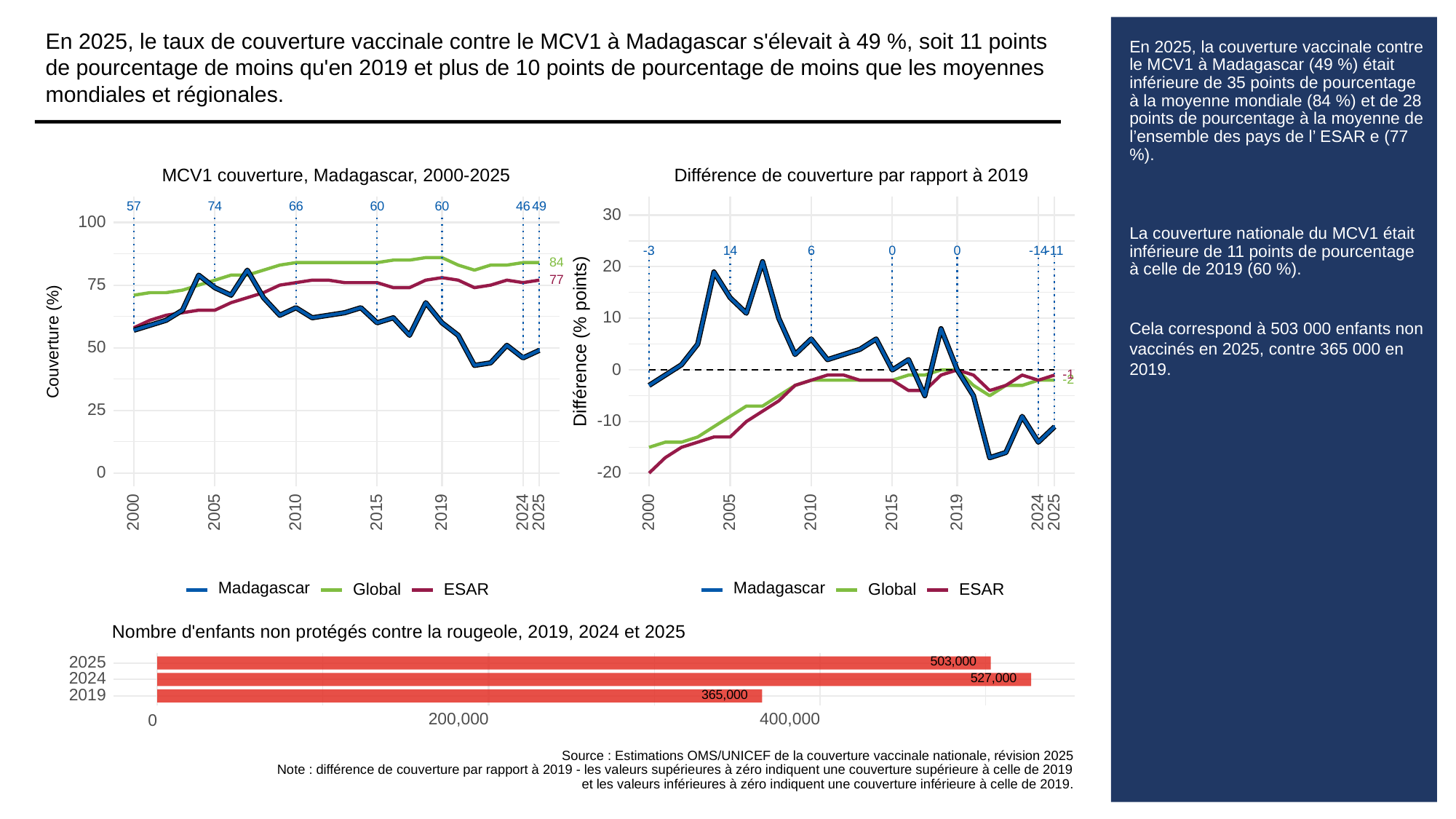

En 2025, le taux de couverture vaccinale contre le MCV1 à Madagascar s'élevait à 49 %, soit 11 points de pourcentage de moins qu'en 2019 et plus de 10 points de pourcentage de moins que les moyennes mondiales et régionales.
# En 2025, la couverture vaccinale contre le MCV1 à Madagascar (49 %) était inférieure de 35 points de pourcentage à la moyenne mondiale (84 %) et de 28 points de pourcentage à la moyenne de l’ensemble des pays de l’ ESAR e (77 %).

La couverture nationale du MCV1 était inférieure de 11 points de pourcentage à celle de 2019 (60 %).

Cela correspond à 503 000 enfants non vaccinés en 2025, contre 365 000 en 2019.

MCV1 couverture, Madagascar, 2000-2025
Différence de couverture par rapport à 2019

66
60
60
46
49
57
74
30

100

-3
6
0
0
14
-14
-11

84
20

77

75

10

Différence (% points)
Couverture (%)
50

0

-1
-2

25

-10

0
-20

2000
2005
2010
2015
2019
2024
2025
2000
2005
2010
2015
2019
2024
2025
Madagascar
Madagascar
Global
ESAR
Global
ESAR

Nombre d'enfants non protégés contre la rougeole, 2019, 2024 et 2025

503,000
2025

527,000
2024

365,000
2019

200,000
400,000
0
Source : Estimations OMS/UNICEF de la couverture vaccinale nationale, révision 2025
Note : différence de couverture par rapport à 2019 - les valeurs supérieures à zéro indiquent une couverture supérieure à celle de 2019
et les valeurs inférieures à zéro indiquent une couverture inférieure à celle de 2019.